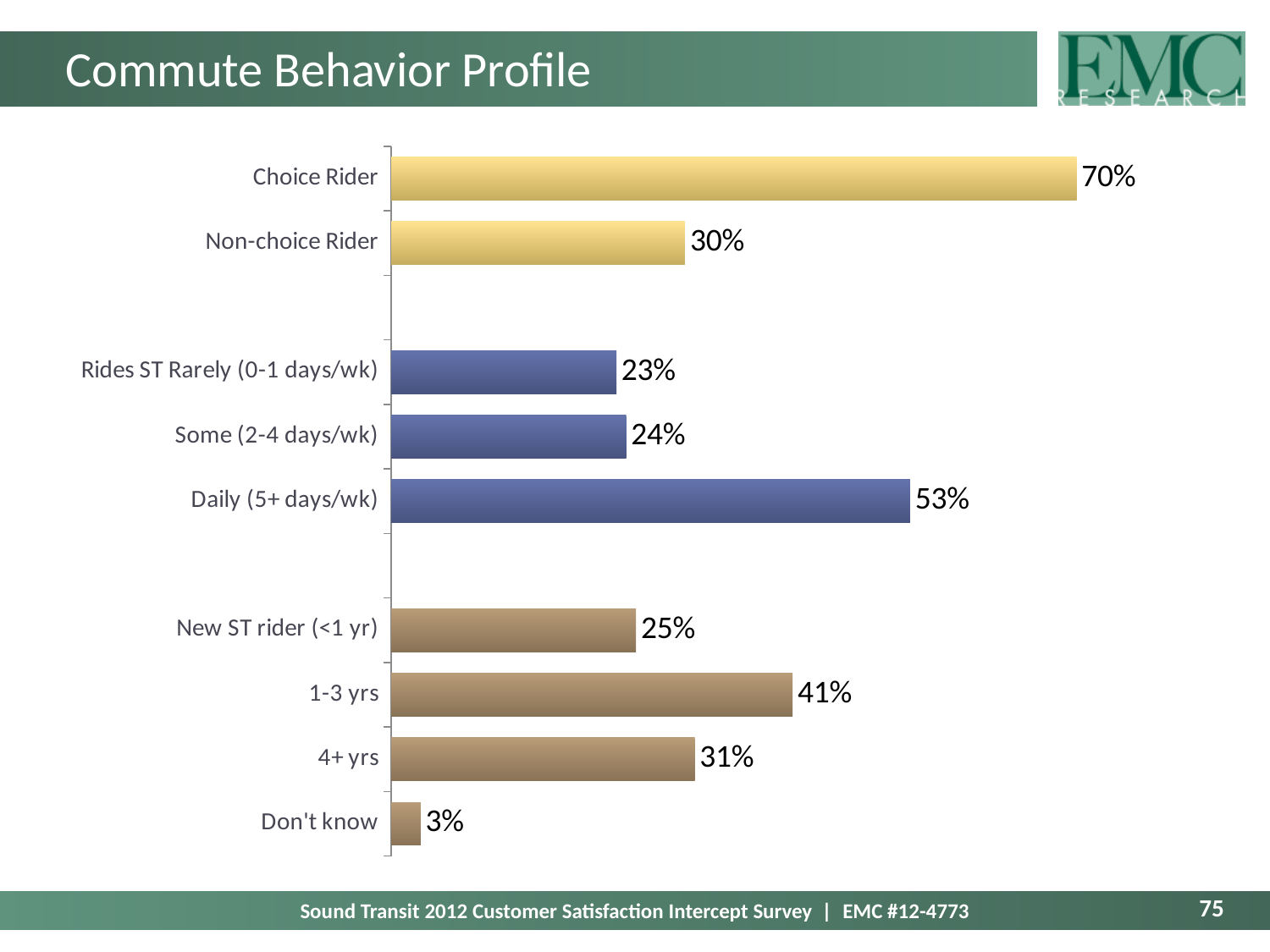

# Commute Behavior Profile

### Chart

| Category | Overall |
|---|---|
| Choice Rider | 0.7 |
| Non-choice Rider | 0.3 |
|  | None |
| Rides ST Rarely (0-1 days/wk) | 0.23 |
| Some (2-4 days/wk) | 0.24 |
| Daily (5+ days/wk) | 0.53 |
|  | None |
| New ST rider (<1 yr) | 0.25 |
| 1-3 yrs | 0.41 |
| 4+ yrs | 0.31 |
| Don't know | 0.03 |